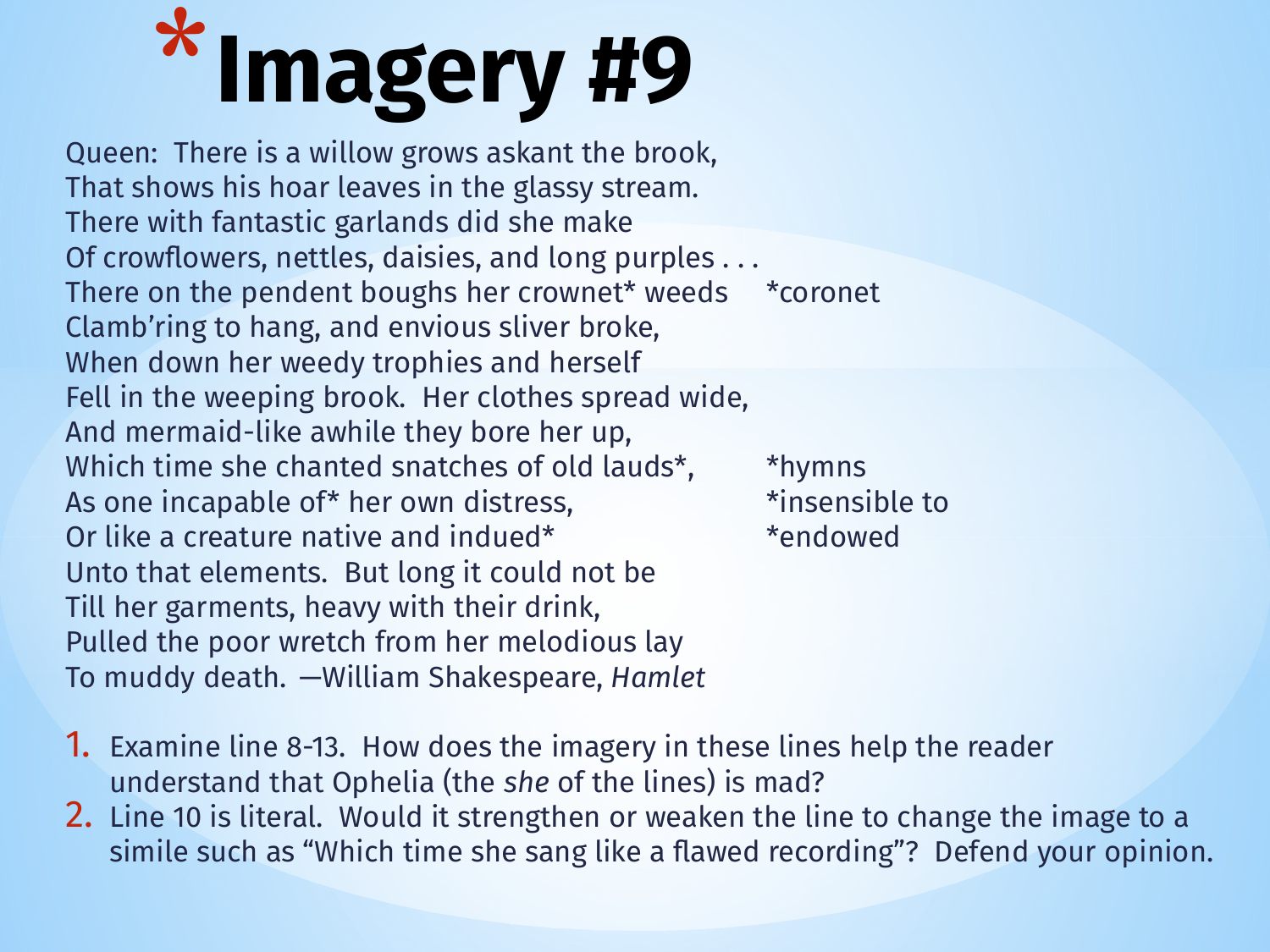

# Imagery #9
Queen:  There is a willow grows askant the brook,
That shows his hoar leaves in the glassy stream.
There with fantastic garlands did she make
Of crowflowers, nettles, daisies, and long purples . . .
There on the pendent boughs her crownet* weeds		*coronet
Clamb’ring to hang, and envious sliver broke,
When down her weedy trophies and herself
Fell in the weeping brook.  Her clothes spread wide,
And mermaid-like awhile they bore her up,
Which time she chanted snatches of old lauds*,		*hymns
As one incapable of* her own distress,			*insensible to
Or like a creature native and indued*			*endowed
Unto that elements.  But long it could not be
Till her garments, heavy with their drink,
Pulled the poor wretch from her melodious lay
To muddy death.			—William Shakespeare, Hamlet

Examine line 8-13.  How does the imagery in these lines help the reader understand that Ophelia (the she of the lines) is mad?
Line 10 is literal.  Would it strengthen or weaken the line to change the image to a simile such as “Which time she sang like a flawed recording”?  Defend your opinion.